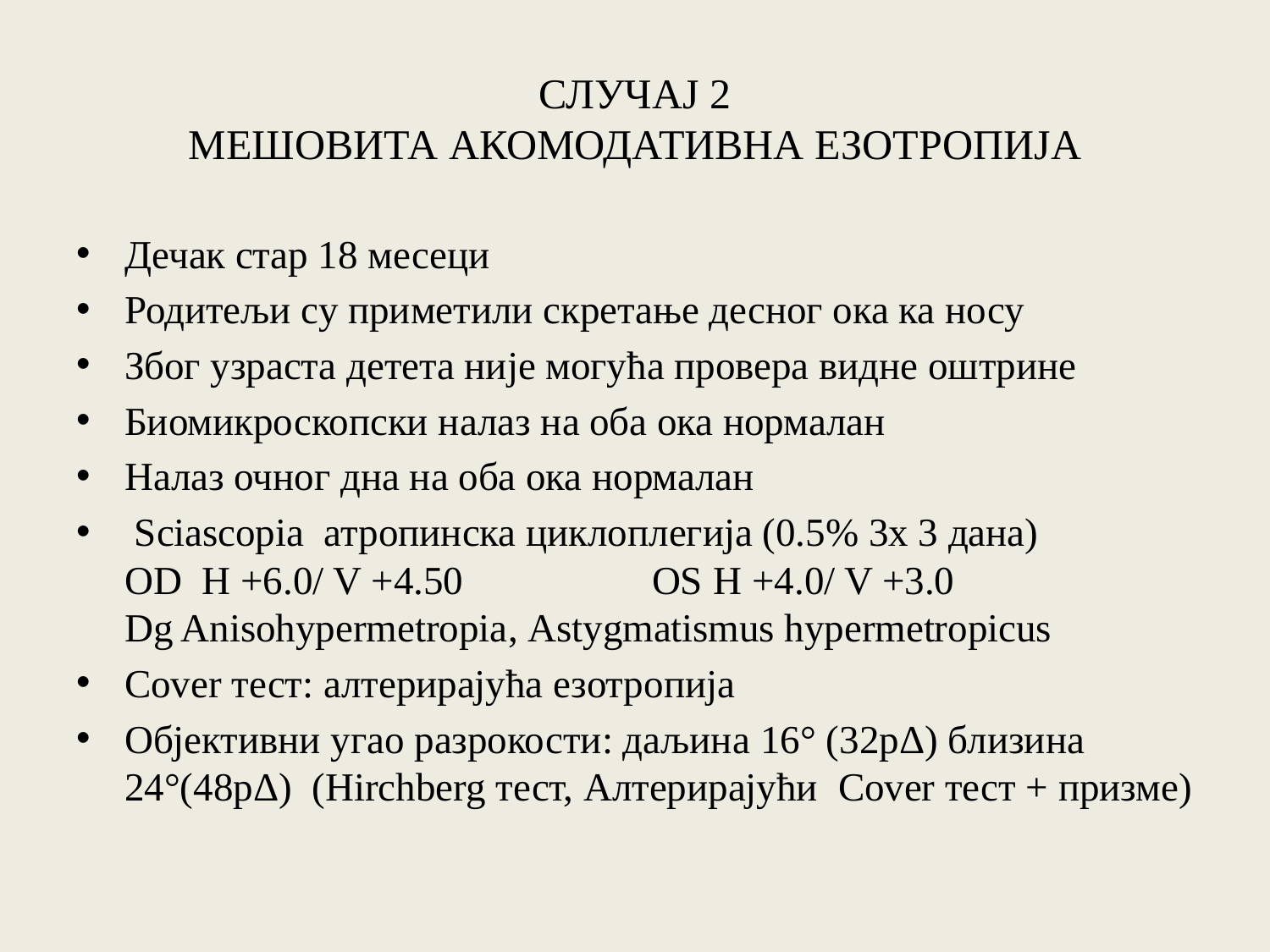

# СЛУЧАЈ 2 МЕШОВИТА АКОМОДАТИВНА ЕЗОТРОПИЈА
Дечак стар 18 месеци
Родитељи су приметили скретање десног ока ка носу
Због узраста детета није могућа провера видне оштрине
Биомикроскопски налаз на оба ока нормалан
Налаз очног дна на оба ока нормалан
 Sciascopia  атропинска циклоплегија (0.5% 3х 3 дана)
OD  H +6.0/ V +4.50                   OS H +4.0/ V +3.0
Dg Anisohypermetropia, Аstygmatismus hypermetropicus
Cover тест: алтерирајућа езотропија
Објективни угао разрокости: даљина 16° (32pΔ) близина 24°(48pΔ)  (Hirchberg тест, Алтерирајући  Cover тест + призме)